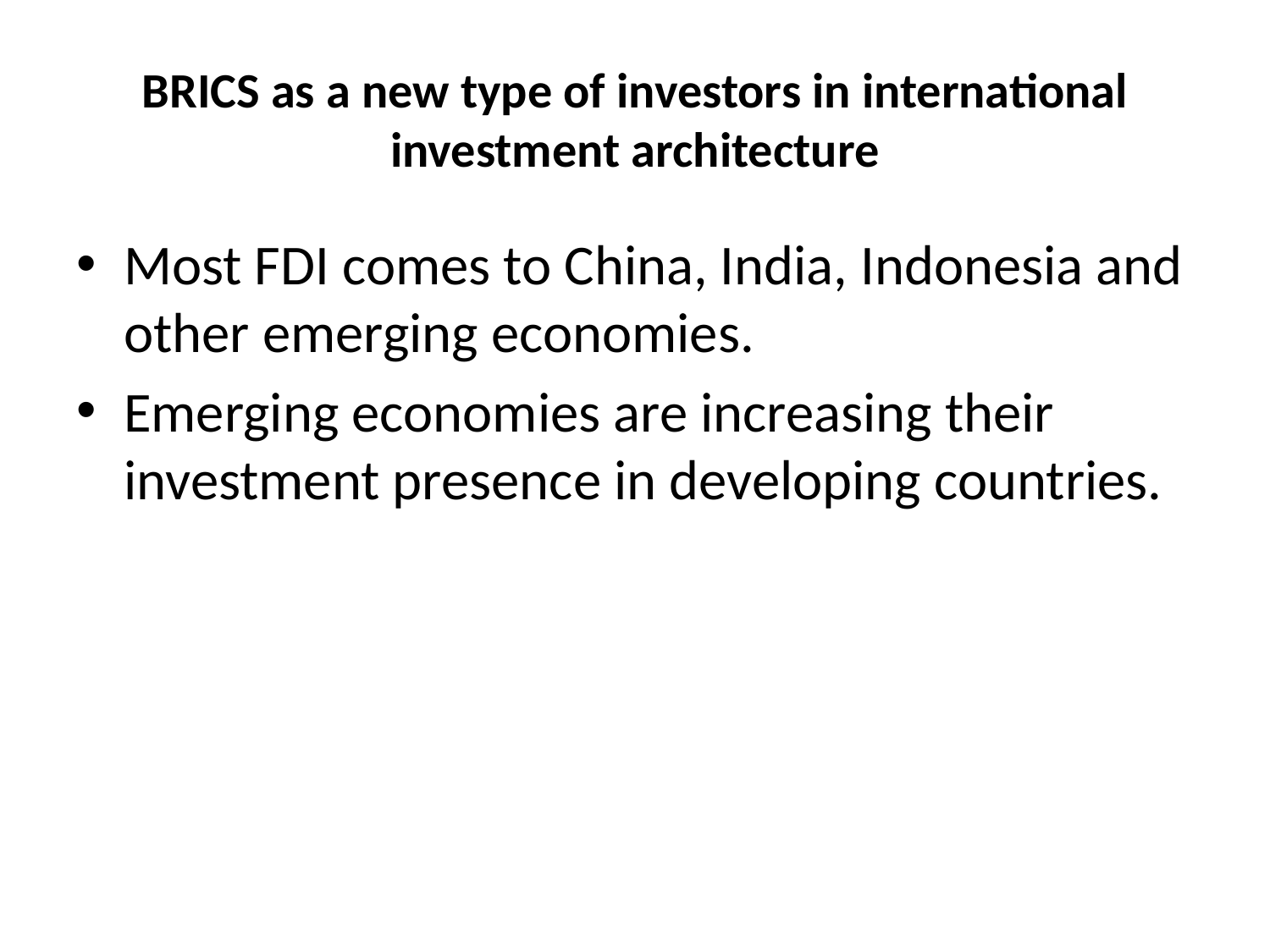

# BRICS as a new type of investors in international investment architecture
Most FDI comes to China, India, Indonesia and other emerging economies.
Emerging economies are increasing their investment presence in developing countries.